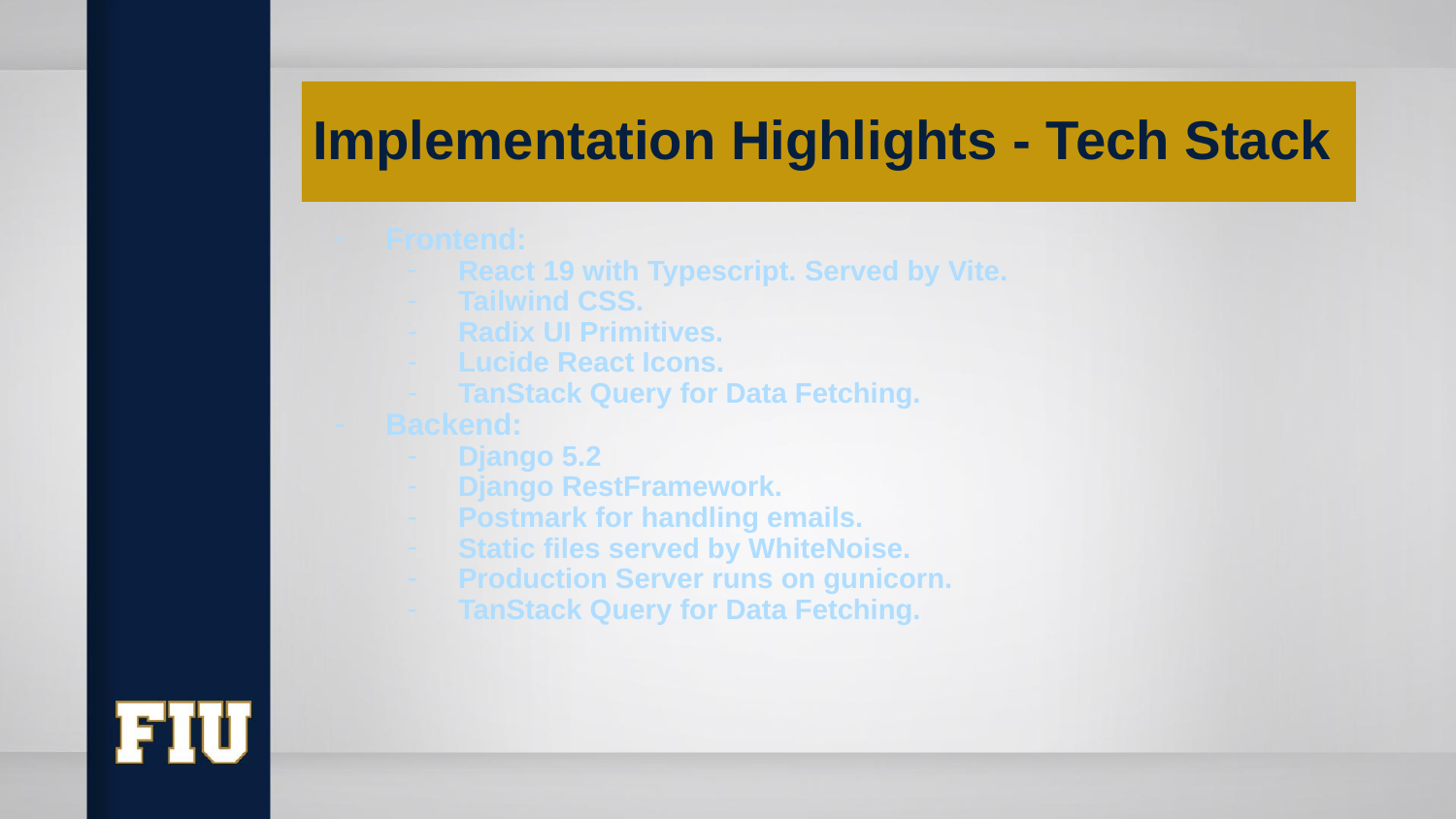

# Implementation Highlights - Tech Stack
Frontend:
React 19 with Typescript. Served by Vite.
Tailwind CSS.
Radix UI Primitives.
Lucide React Icons.
TanStack Query for Data Fetching.
Backend:
Django 5.2
Django RestFramework.
Postmark for handling emails.
Static files served by WhiteNoise.
Production Server runs on gunicorn.
TanStack Query for Data Fetching.